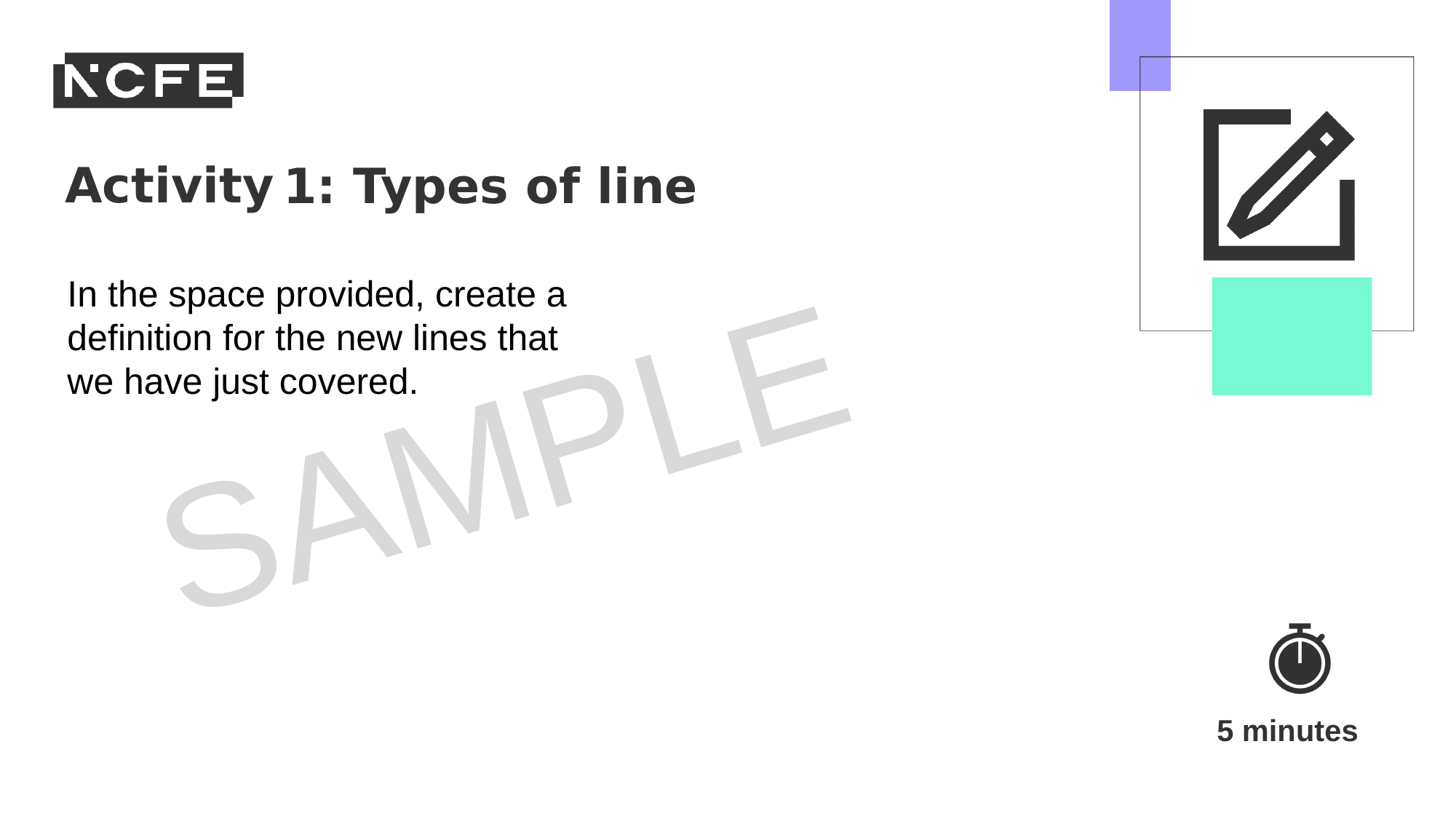

1: Types of line
In the space provided, create a definition for the new lines that we have just covered.

5 minutes